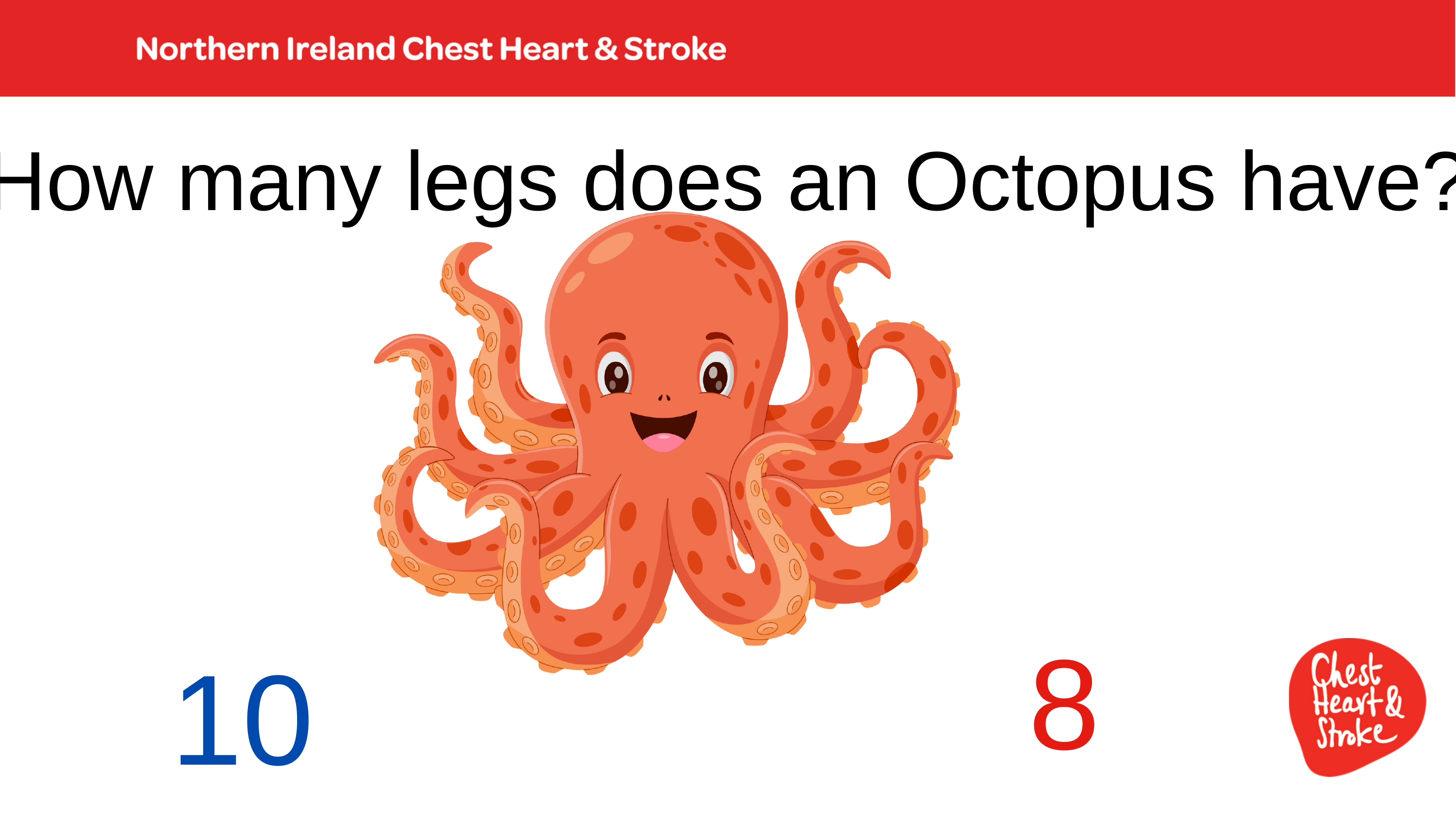

How many legs does an Octopus have?

8
10